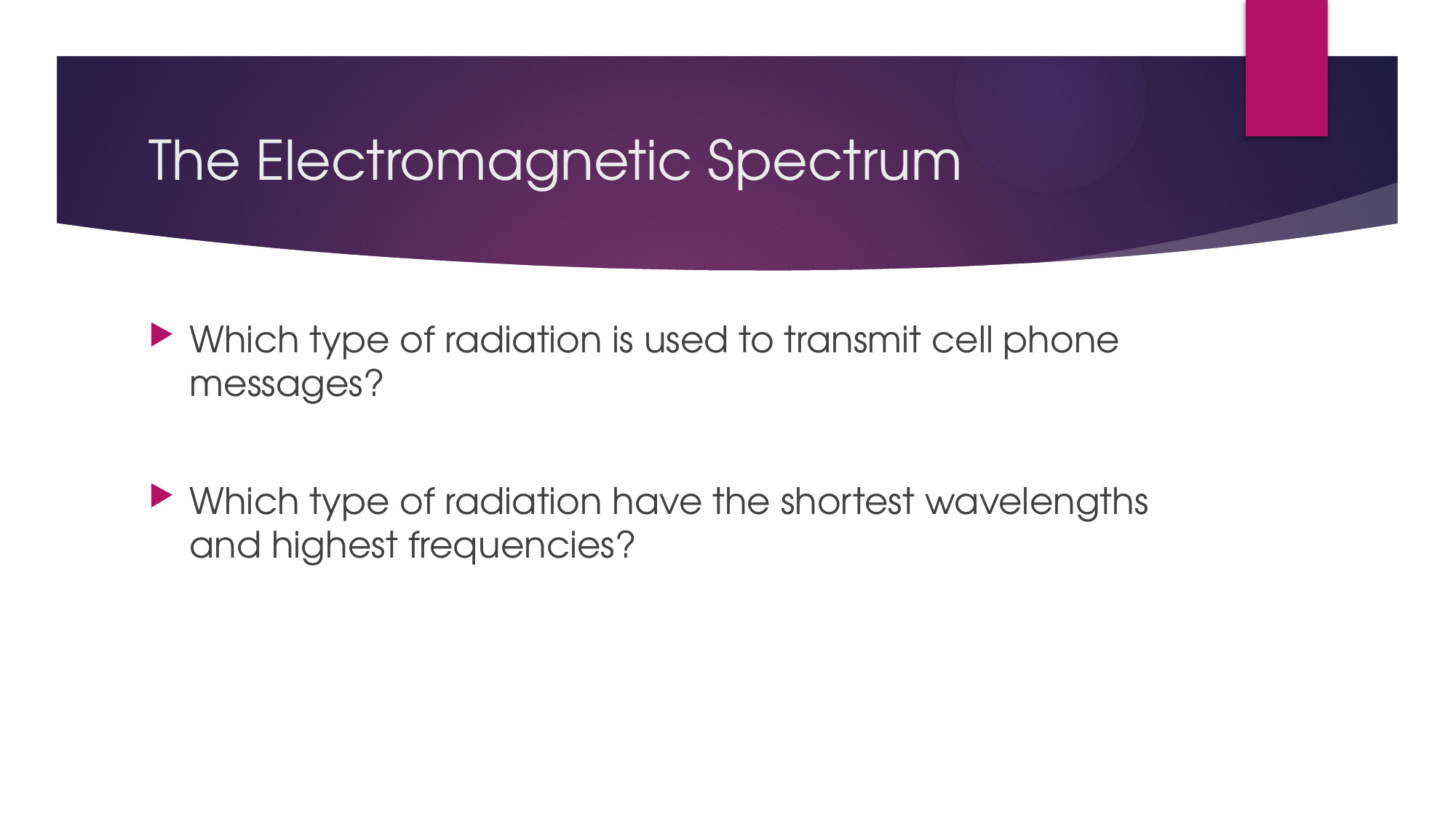

# The Electromagnetic Spectrum
Which type of radiation is used to transmit cell phone messages?

Which type of radiation have the shortest wavelengths and highest frequencies?